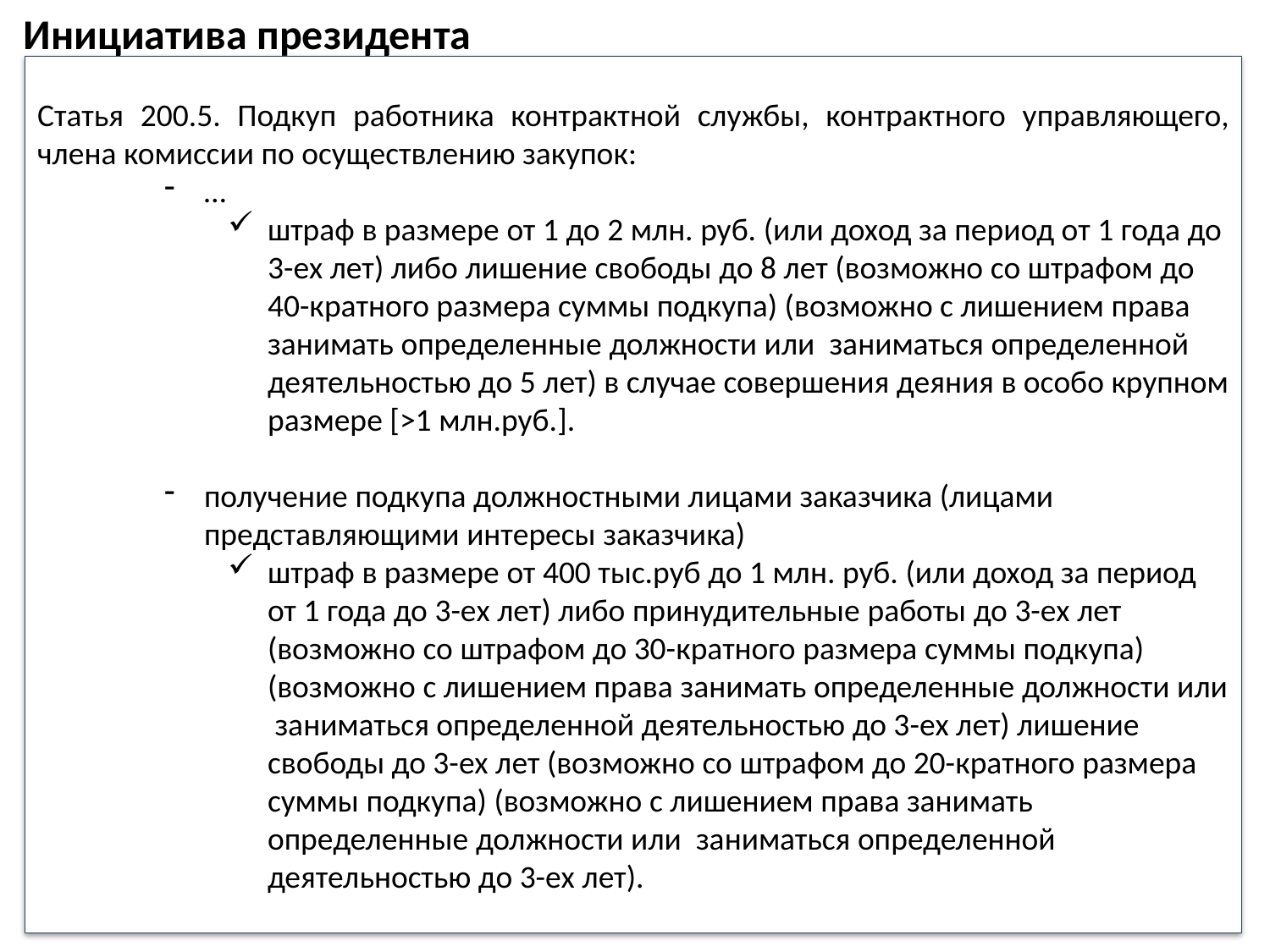

Инициатива президента
Статья 200.5. Подкуп работника контрактной службы, контрактного управляющего, члена комиссии по осуществлению закупок:
…
штраф в размере от 1 до 2 млн. руб. (или доход за период от 1 года до 3-ех лет) либо лишение свободы до 8 лет (возможно со штрафом до 40-кратного размера суммы подкупа) (возможно с лишением права занимать определенные должности или  заниматься определенной деятельностью до 5 лет) в случае совершения деяния в особо крупном размере [>1 млн.руб.].

получение подкупа должностными лицами заказчика (лицами представляющими интересы заказчика)
штраф в размере от 400 тыс.руб до 1 млн. руб. (или доход за период от 1 года до 3-ех лет) либо принудительные работы до 3-ех лет (возможно со штрафом до 30-кратного размера суммы подкупа) (возможно с лишением права занимать определенные должности или  заниматься определенной деятельностью до 3-ех лет) лишение свободы до 3-ех лет (возможно со штрафом до 20-кратного размера суммы подкупа) (возможно с лишением права занимать определенные должности или  заниматься определенной деятельностью до 3-ех лет).
5